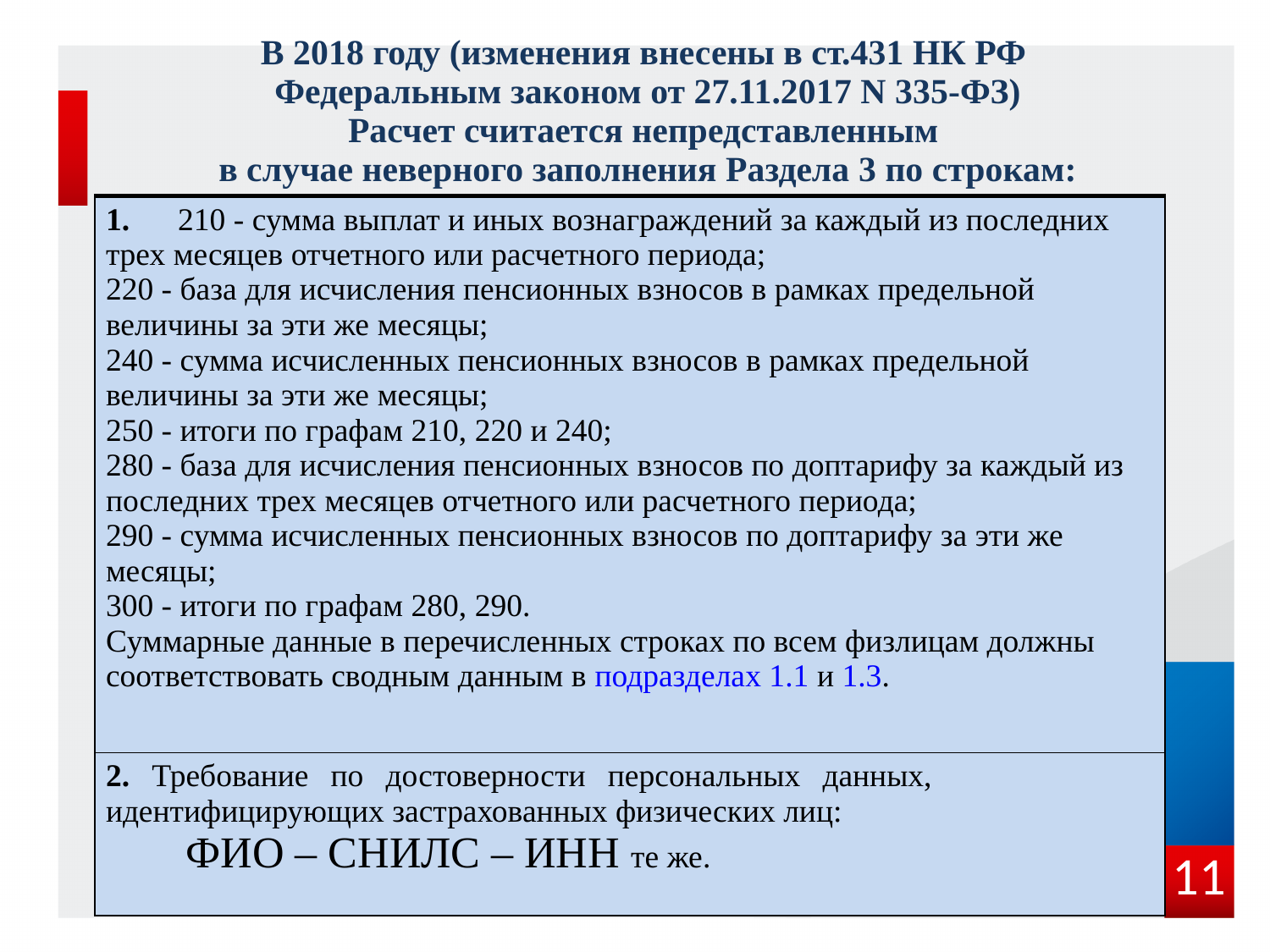

# В 2018 году (изменения внесены в ст.431 НК РФ Федеральным законом от 27.11.2017 N 335-ФЗ) Расчет считается непредставленным в случае неверного заполнения Раздела 3 по строкам:
| 1. 210 - сумма выплат и иных вознаграждений за каждый из последних трех месяцев отчетного или расчетного периода; 220 - база для исчисления пенсионных взносов в рамках предельной величины за эти же месяцы; 240 - сумма исчисленных пенсионных взносов в рамках предельной величины за эти же месяцы; 250 - итоги по графам 210, 220 и 240; 280 - база для исчисления пенсионных взносов по доптарифу за каждый из последних трех месяцев отчетного или расчетного периода; 290 - сумма исчисленных пенсионных взносов по доптарифу за эти же месяцы; 300 - итоги по графам 280, 290. Cуммарные данные в перечисленных строках по всем физлицам должны соответствовать сводным данным в подразделах 1.1 и 1.3. |
| --- |
| 2. Требование по достоверности персональных данных, идентифицирующих застрахованных физических лиц: ФИО – СНИЛС – ИНН те же. |
11